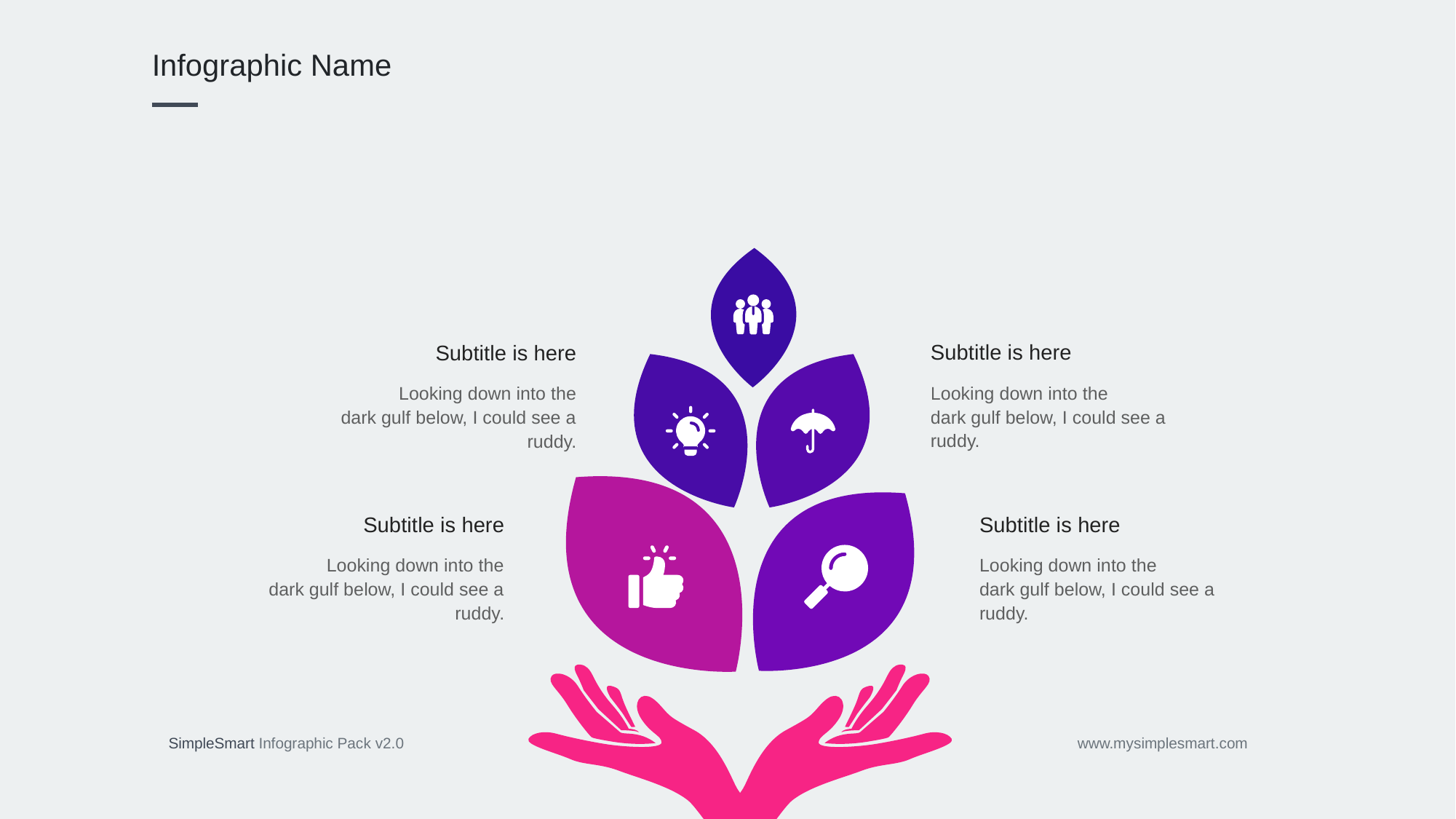

Infographic Name

Subtitle is here
Looking down into the
dark gulf below, I could see a ruddy.
Subtitle is here
Looking down into the
dark gulf below, I could see a ruddy.

Subtitle is here
Looking down into the
dark gulf below, I could see a ruddy.
Subtitle is here
Looking down into the
dark gulf below, I could see a ruddy.

40